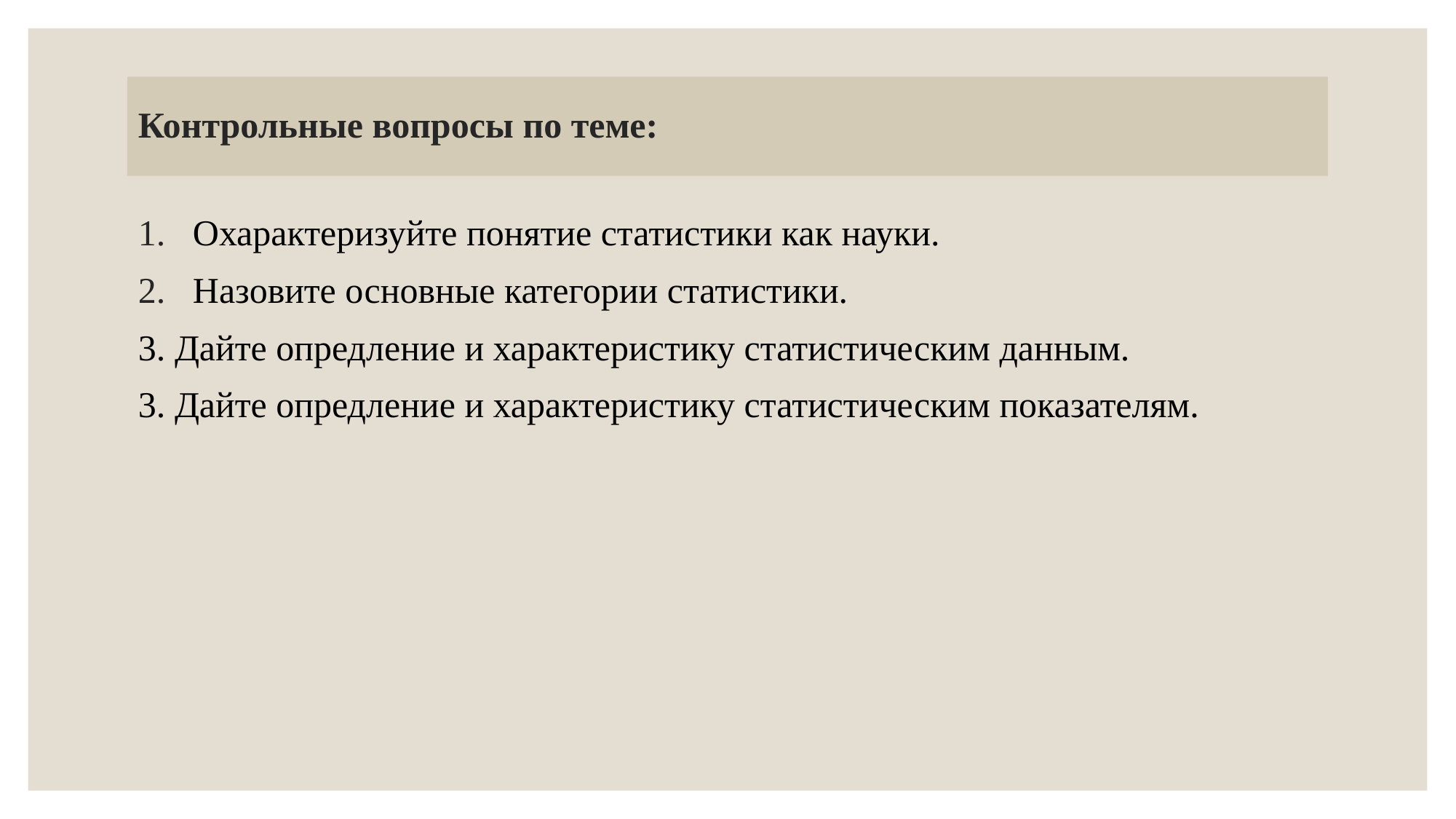

# Контрольные вопросы по теме:
Охарактеризуйте понятие статистики как науки.
Назовите основные категории статистики.
3. Дайте опредление и характеристику статистическим данным.
3. Дайте опредление и характеристику статистическим показателям.